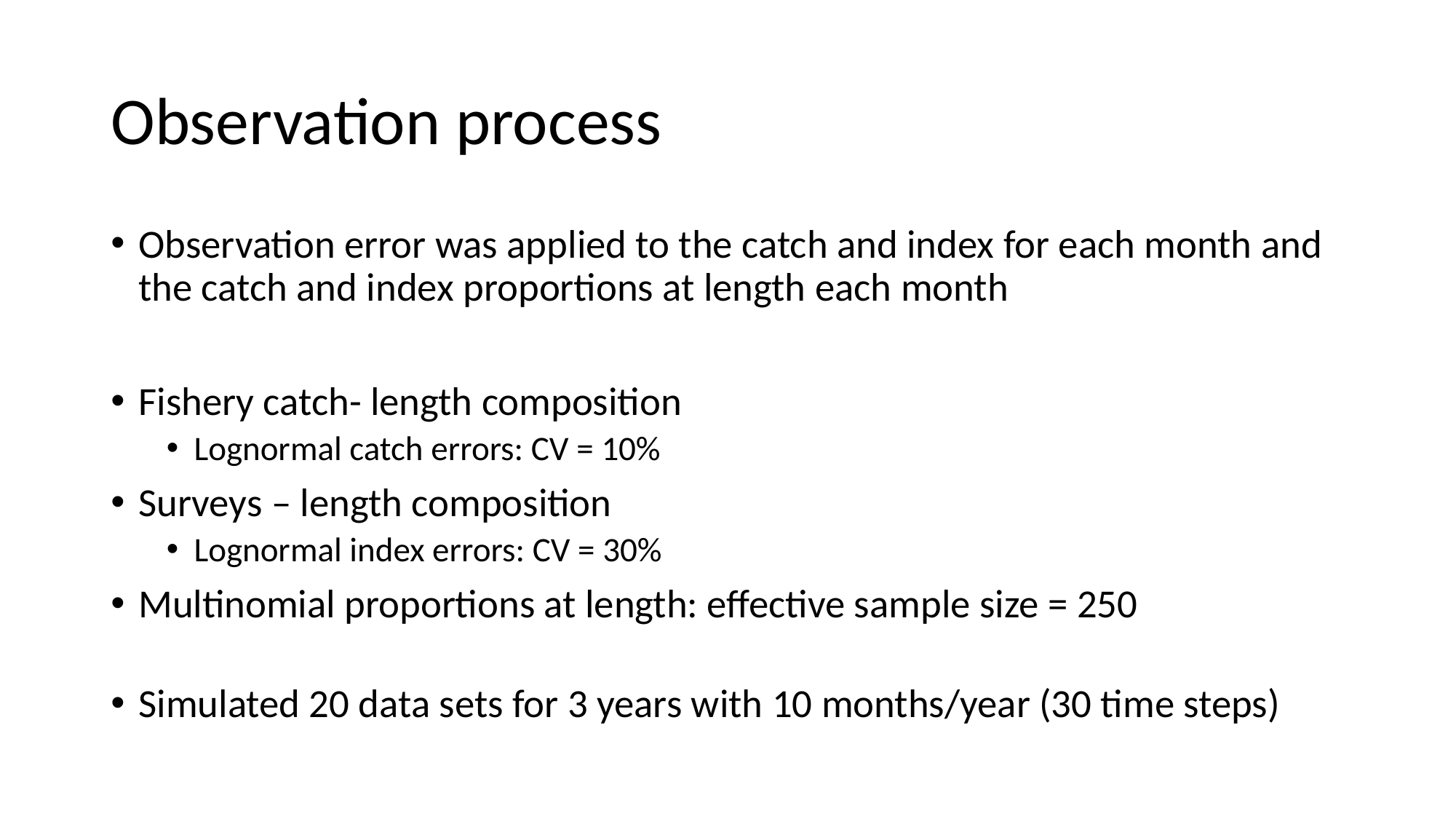

# Observation process
Observation error was applied to the catch and index for each month and the catch and index proportions at length each month

Fishery catch- length composition
Lognormal catch errors: CV = 10%
Surveys – length composition
Lognormal index errors: CV = 30%
Multinomial proportions at length: effective sample size = 250
Simulated 20 data sets for 3 years with 10 months/year (30 time steps)